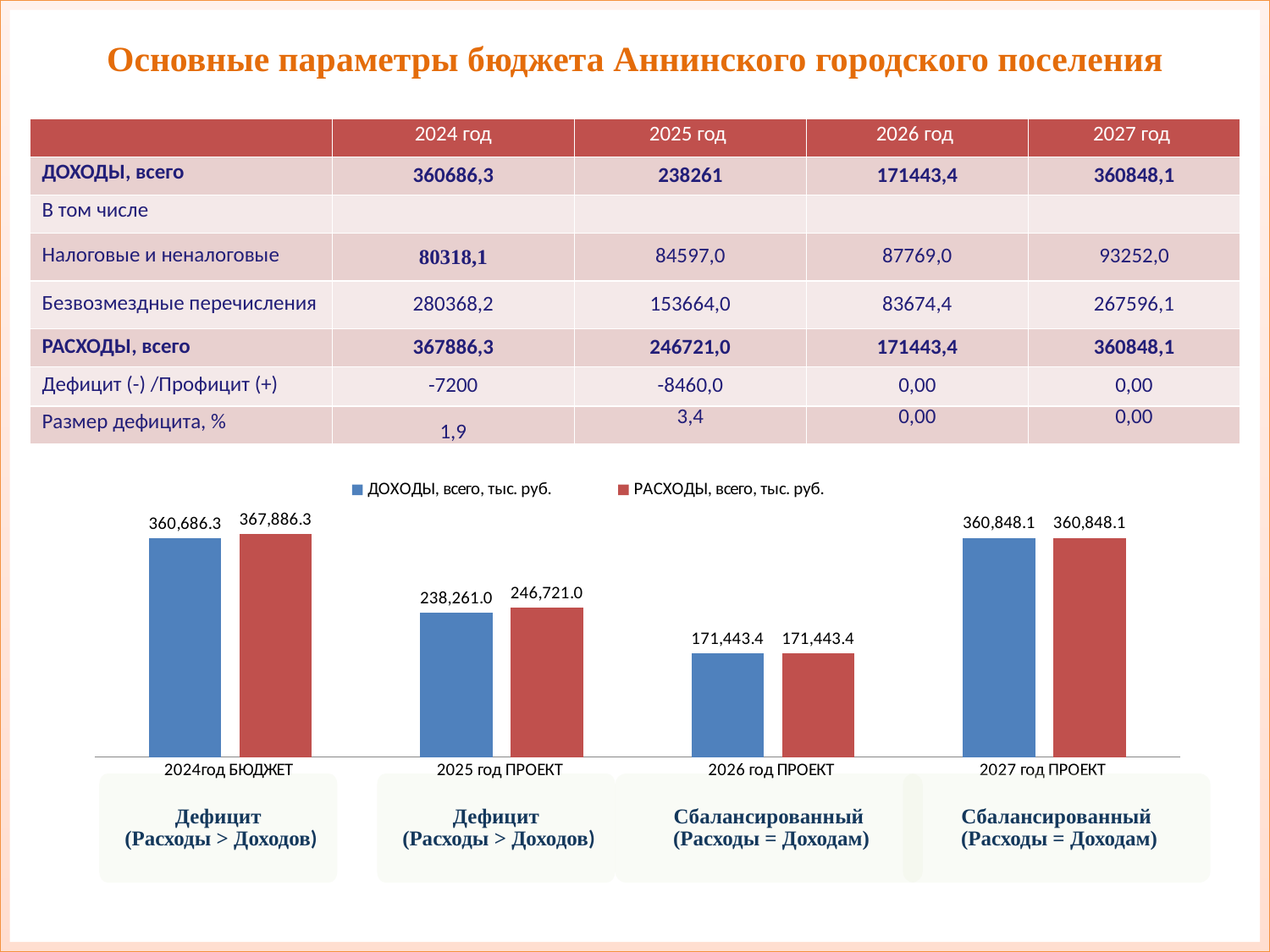

Основные параметры бюджета Аннинского городского поселения
#
|  | 2024 год | 2025 год | 2026 год | 2027 год |
| --- | --- | --- | --- | --- |
| ДОХОДЫ, всего | 360686,3 | 238261 | 171443,4 | 360848,1 |
| В том числе |  |  |  |  |
| Налоговые и неналоговые | 80318,1 | 84597,0 | 87769,0 | 93252,0 |
| Безвозмездные перечисления | 280368,2 | 153664,0 | 83674,4 | 267596,1 |
| РАСХОДЫ, всего | 367886,3 | 246721,0 | 171443,4 | 360848,1 |
| Дефицит (-) /Профицит (+) | -7200 | -8460,0 | 0,00 | 0,00 |
| Размер дефицита, % | 1,9 | 3,4 | 0,00 | 0,00 |

### Chart

| Category | ДОХОДЫ, всего, тыс. руб. | РАСХОДЫ, всего, тыс. руб. |
|---|---|---|
| 2024год БЮДЖЕТ  | 360686.3 | 367886.3 |
| 2025 год ПРОЕКТ  | 238261.0 | 246721.0 |
| 2026 год ПРОЕКТ  | 171443.4 | 171443.4 |
| 2027 год ПРОЕКТ  | 360848.1 | 360848.1 |
Дефицит
 (Расходы > Доходов)
Дефицит
 (Расходы > Доходов)
Сбалансированный
 (Расходы = Доходам)
Сбалансированный
 (Расходы = Доходам)